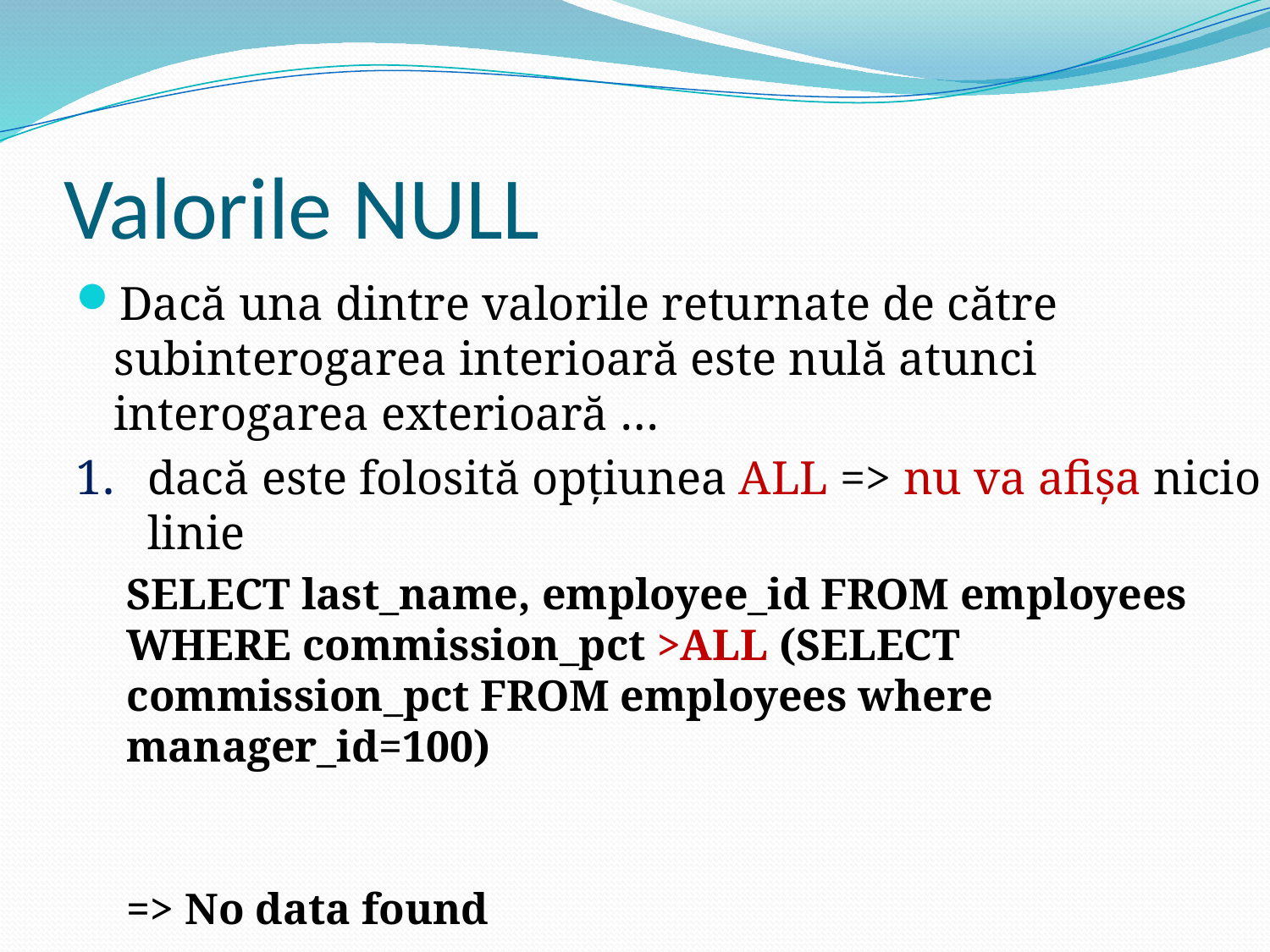

# Valorile NULL
Dacă una dintre valorile returnate de către subinterogarea interioară este nulă atunci interogarea exterioară …
dacă este folosită opţiunea ALL => nu va afişa nicio linie
SELECT last_name, employee_id FROM employees WHERE commission_pct >ALL (SELECT commission_pct FROM employees where manager_id=100)

=> No data found